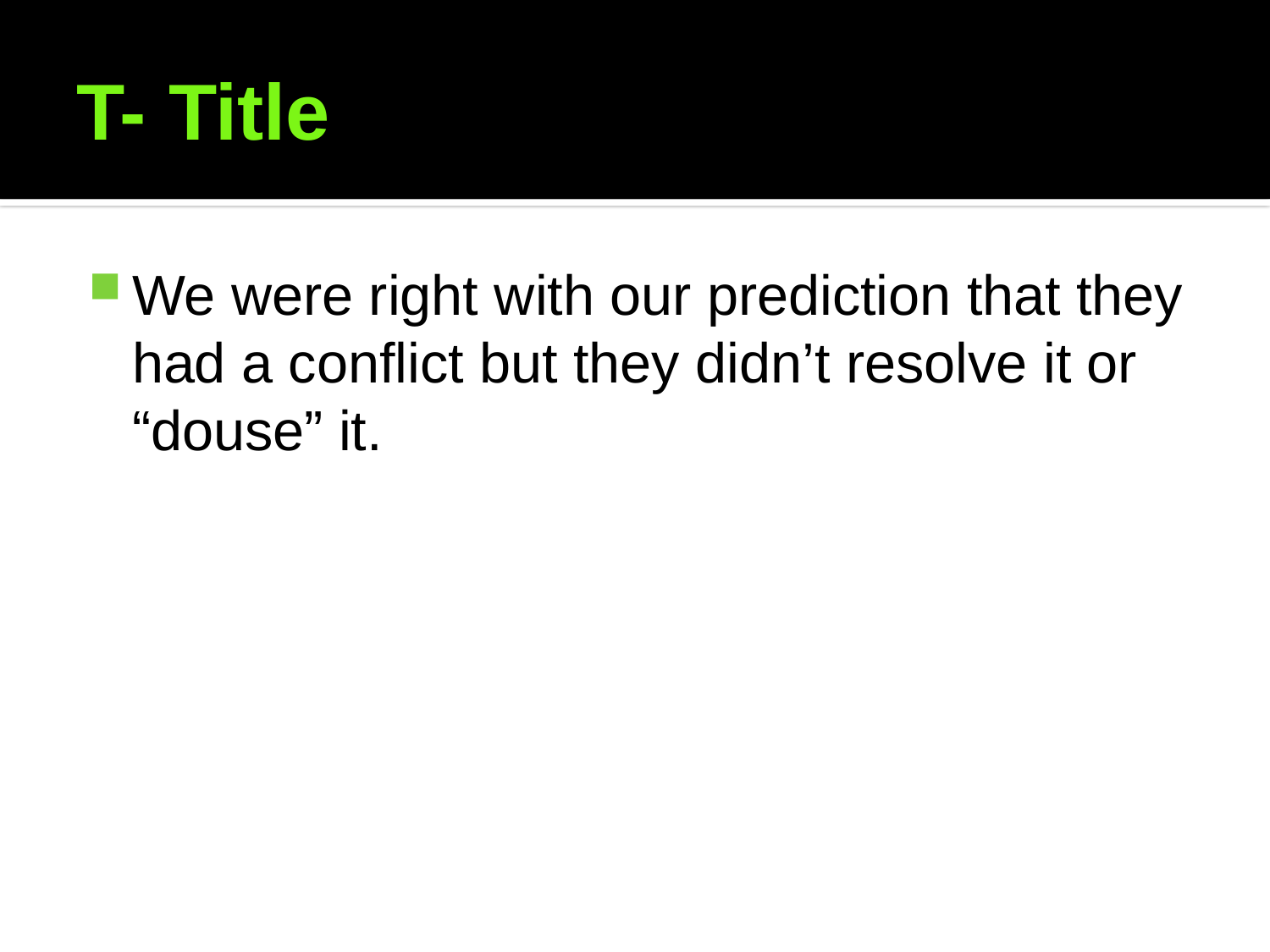

# T- Title
We were right with our prediction that they had a conflict but they didn’t resolve it or “douse” it.